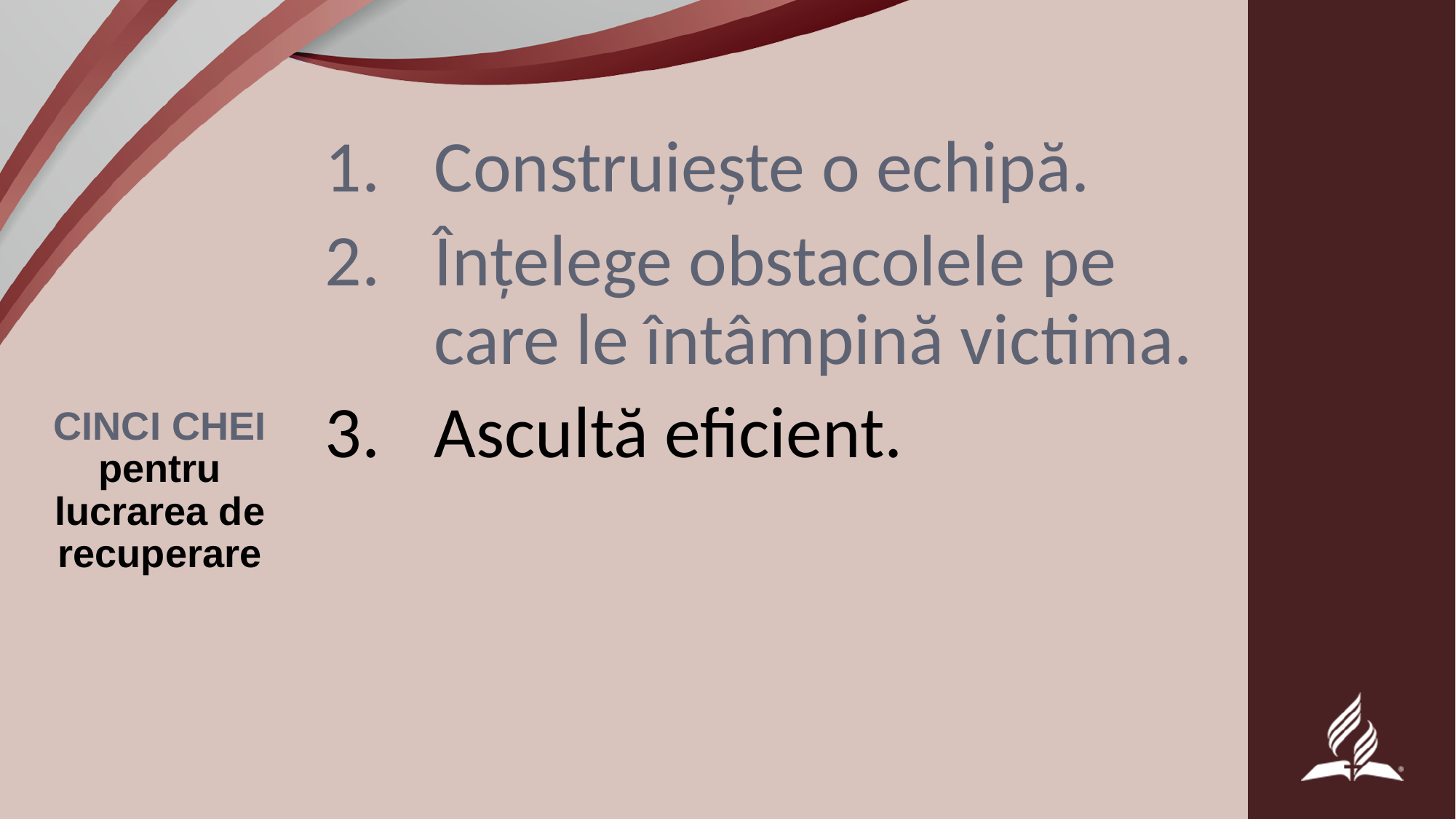

Construiește o echipă.
Înțelege obstacolele pe care le întâmpină victima.
Ascultă eficient.
# CINCI CHEI pentru lucrarea de recuperare